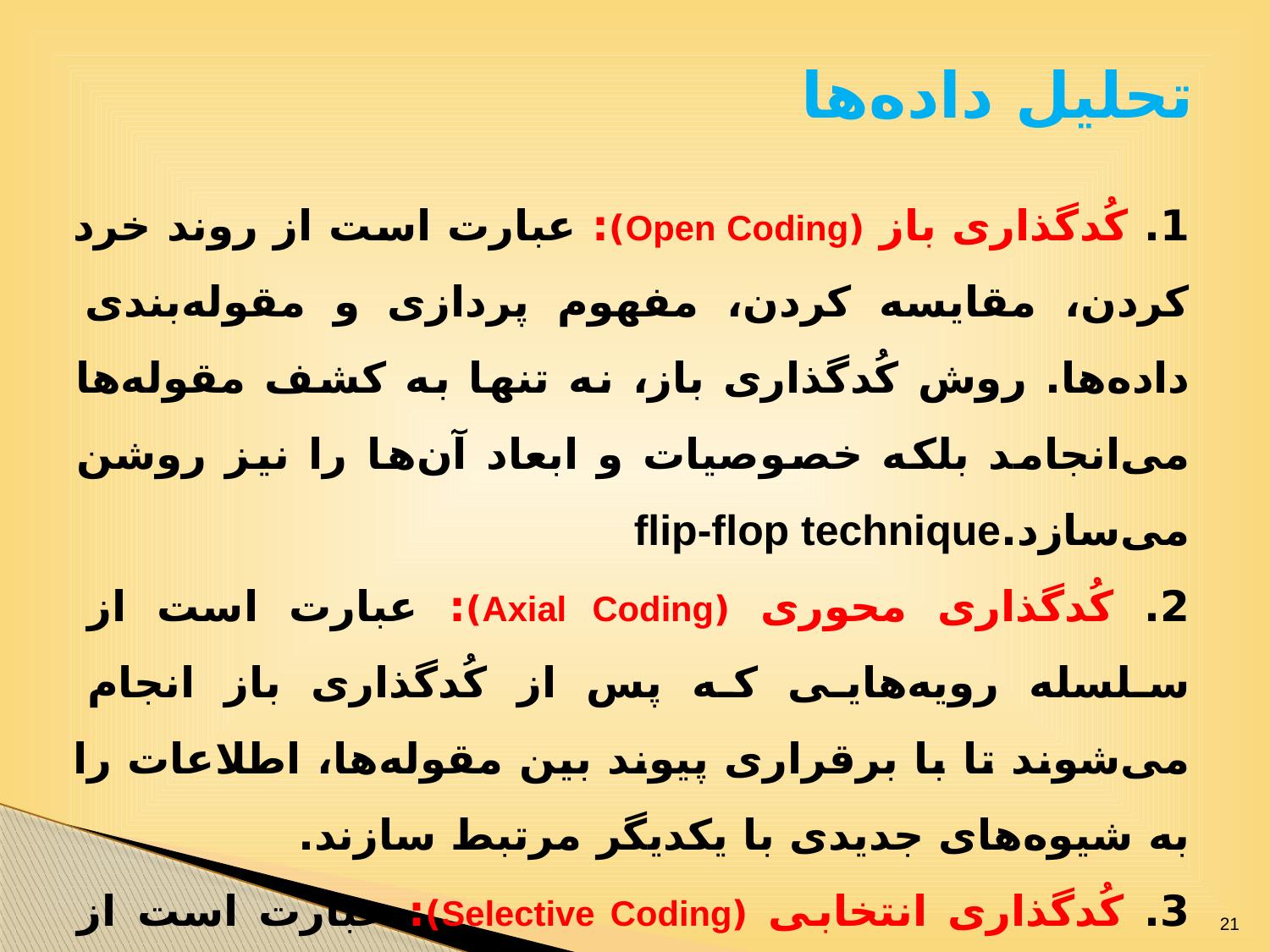

# تحلیل داده‌ها

1. کُد‌گذاری باز (Open Coding): عبارت است از روند خرد كردن، مقایسه كردن، مفهوم پردازی و مقوله‌بندی داده‌ها. روش کُد‌گذاری باز، نه تنها به كشف مقوله‌ها می‌انجامد بلكه خصوصیات و ابعاد آن‌ها را نیز روشن می‌سازد.flip-flop technique
2. کُد‌گذاری محوری (Axial Coding): عبارت است از سلسله رویه‌هایی كه پس از کُد‌گذاری باز انجام می‌شوند تا با برقراری پیوند بین مقوله‌ها، اطلاعات را به شیوه‌های جدیدی با یكدیگر مرتبط سازند.
3. کُد‌گذاری انتخابی (Selective Coding): عبارت است از روند انتخاب مقوله‌ی هسته به طور منظم و ارتباط دادن آن با سایر مقوله‌ها، اعتبار بخشیدن به روابط و پر كردن جاهای خالی با مقوله‌هایی كه نیاز به اصلاح و گسترش دارند.
21